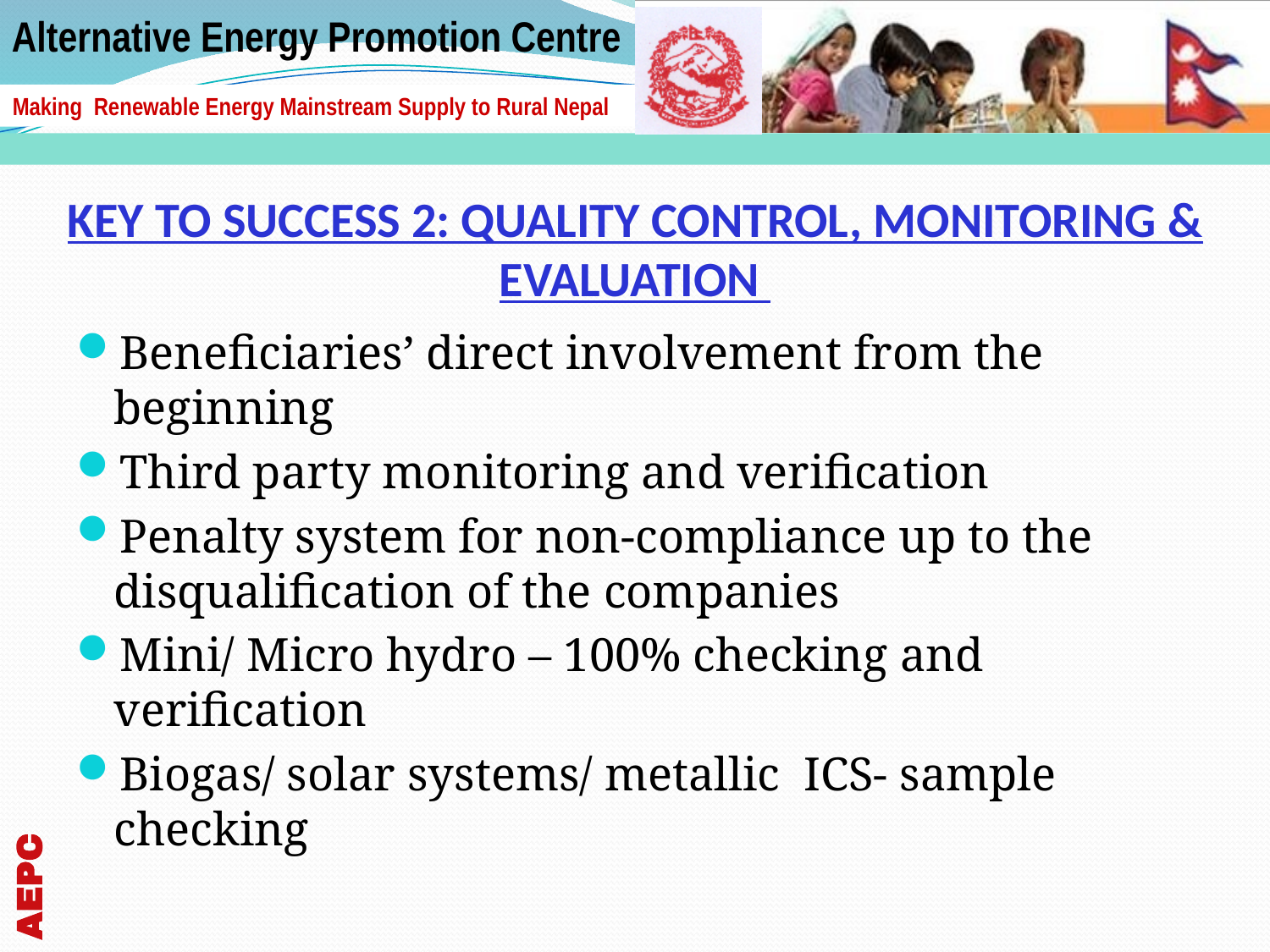

# Key TO Success 2: Quality Control, Monitoring & Evaluation
Beneficiaries’ direct involvement from the beginning
Third party monitoring and verification
Penalty system for non-compliance up to the disqualification of the companies
Mini/ Micro hydro – 100% checking and verification
Biogas/ solar systems/ metallic  ICS- sample checking